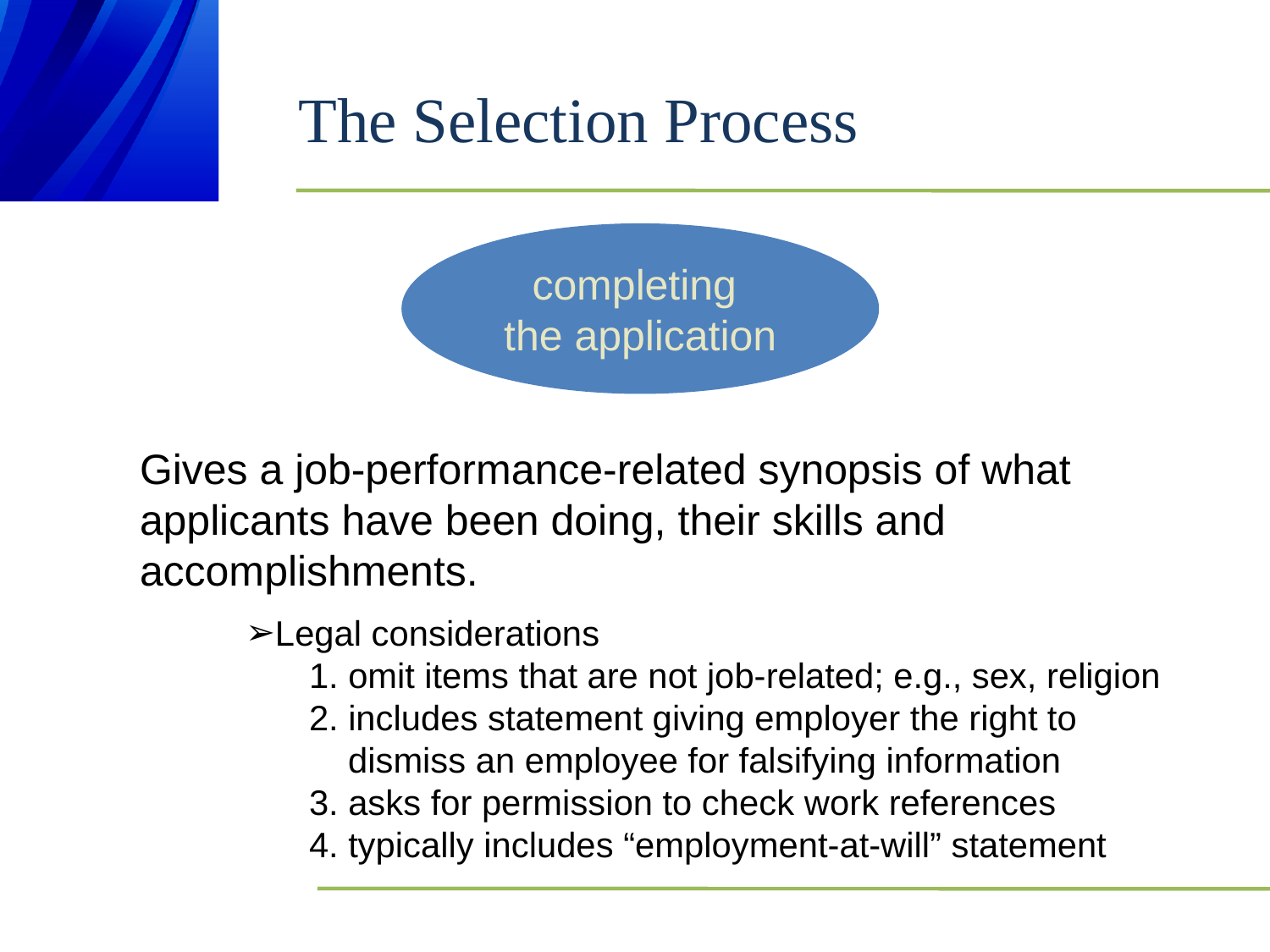

# The Selection Process
completing
the application
Gives a job-performance-related synopsis of what applicants have been doing, their skills and accomplishments.
Legal considerations
1. omit items that are not job-related; e.g., sex, religion
2. includes statement giving employer the right to
    dismiss an employee for falsifying information
3. asks for permission to check work references
4. typically includes “employment-at-will” statement